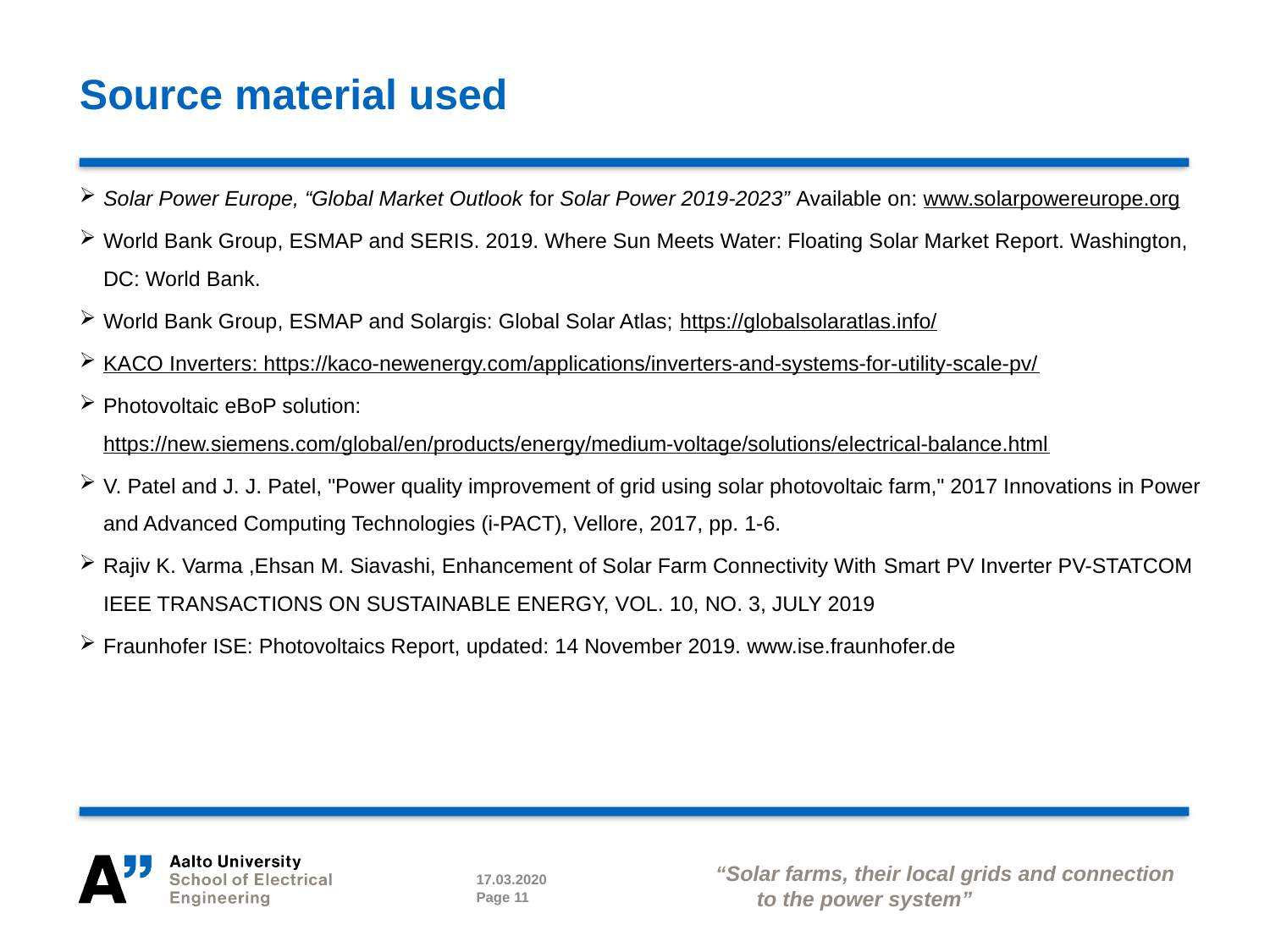

# Source material used
Solar Power Europe, “Global Market Outlook for Solar Power 2019-2023” Available on: www.solarpowereurope.org
World Bank Group, ESMAP and SERIS. 2019. Where Sun Meets Water: Floating Solar Market Report. Washington, DC: World Bank.
World Bank Group, ESMAP and Solargis: Global Solar Atlas; https://globalsolaratlas.info/
KACO Inverters: https://kaco-newenergy.com/applications/inverters-and-systems-for-utility-scale-pv/
Photovoltaic eBoP solution: https://new.siemens.com/global/en/products/energy/medium-voltage/solutions/electrical-balance.html
V. Patel and J. J. Patel, "Power quality improvement of grid using solar photovoltaic farm," 2017 Innovations in Power and Advanced Computing Technologies (i-PACT), Vellore, 2017, pp. 1-6.
Rajiv K. Varma ,Ehsan M. Siavashi, Enhancement of Solar Farm Connectivity With Smart PV Inverter PV-STATCOM IEEE TRANSACTIONS ON SUSTAINABLE ENERGY, VOL. 10, NO. 3, JULY 2019
Fraunhofer ISE: Photovoltaics Report, updated: 14 November 2019. www.ise.fraunhofer.de

“Solar farms, their local grids and connection         to the power system”
17.03.2020
Page 11